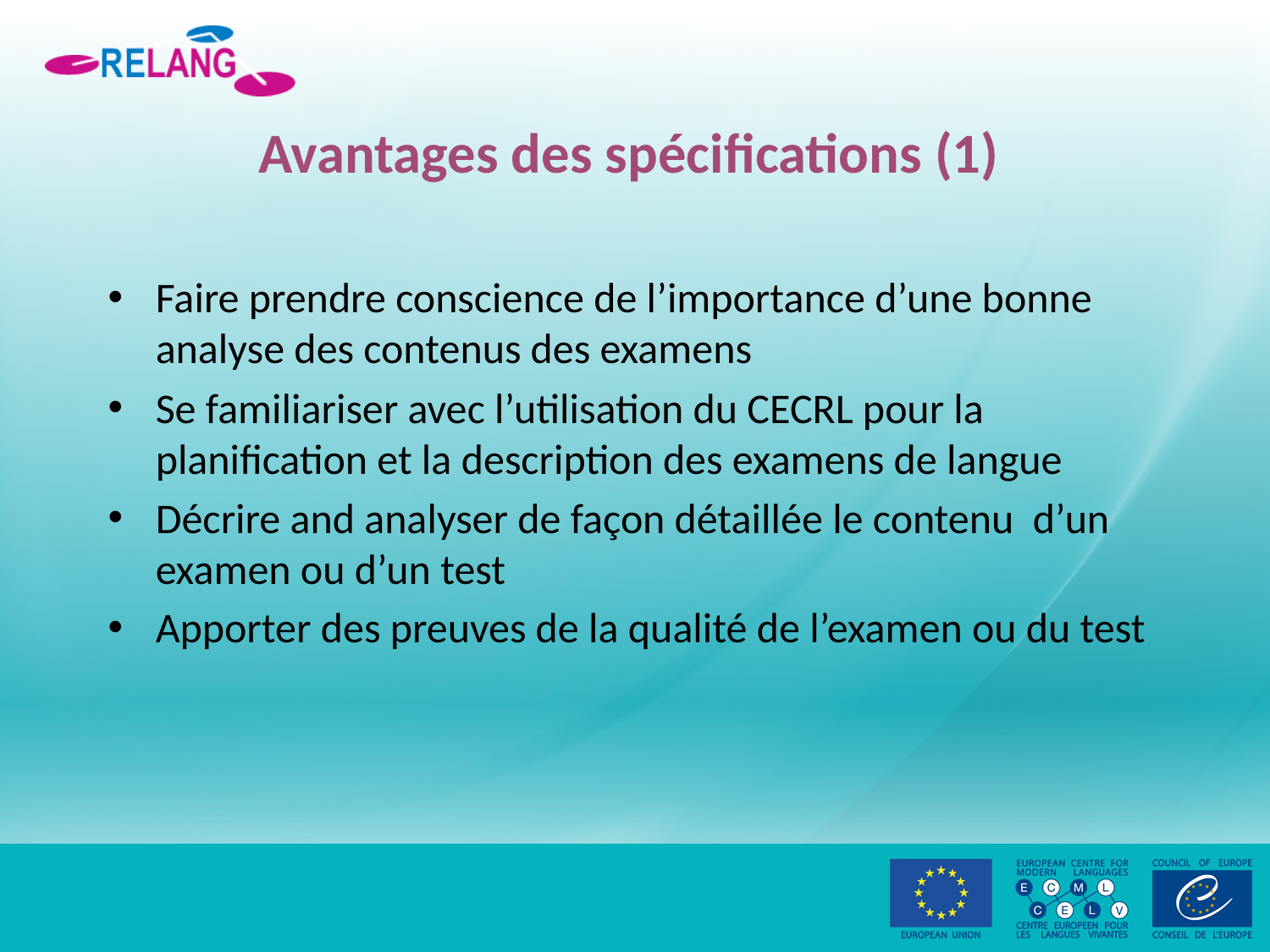

# Avantages des spécifications (1)
Faire prendre conscience de l’importance d’une bonne analyse des contenus des examens
Se familiariser avec l’utilisation du CECRL pour la planification et la description des examens de langue
Décrire and analyser de façon détaillée le contenu  d’un examen ou d’un test
Apporter des preuves de la qualité de l’examen ou du test